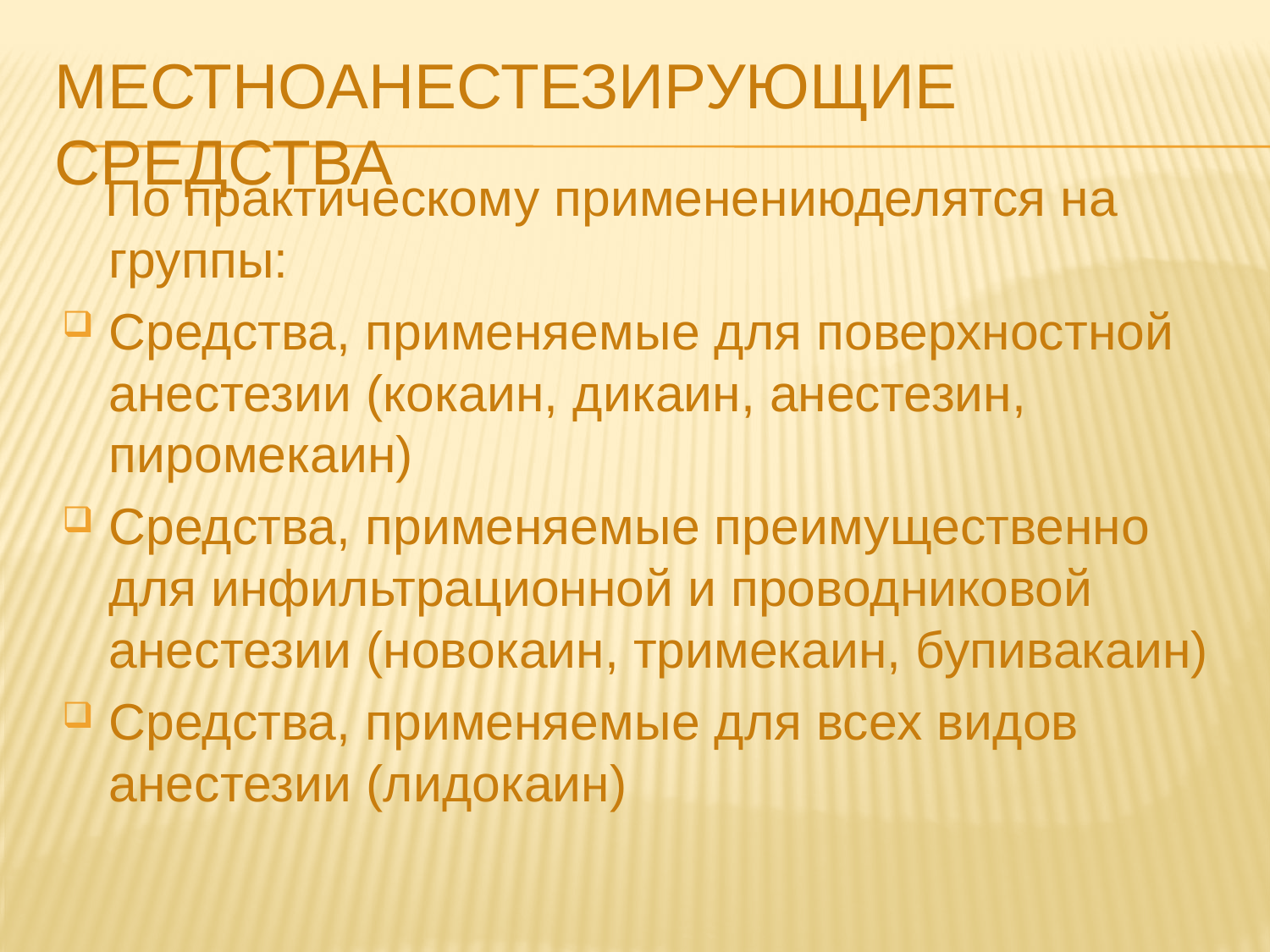

# Местноанестезирующие средства
   По практическому применениюделятся на группы:
Средства, применяемые для поверхностной анестезии (кокаин, дикаин, анестезин, пиромекаин)
Средства, применяемые преимущественно для инфильтрационной и проводниковой анестезии (новокаин, тримекаин, бупивакаин)
Средства, применяемые для всех видов анестезии (лидокаин)